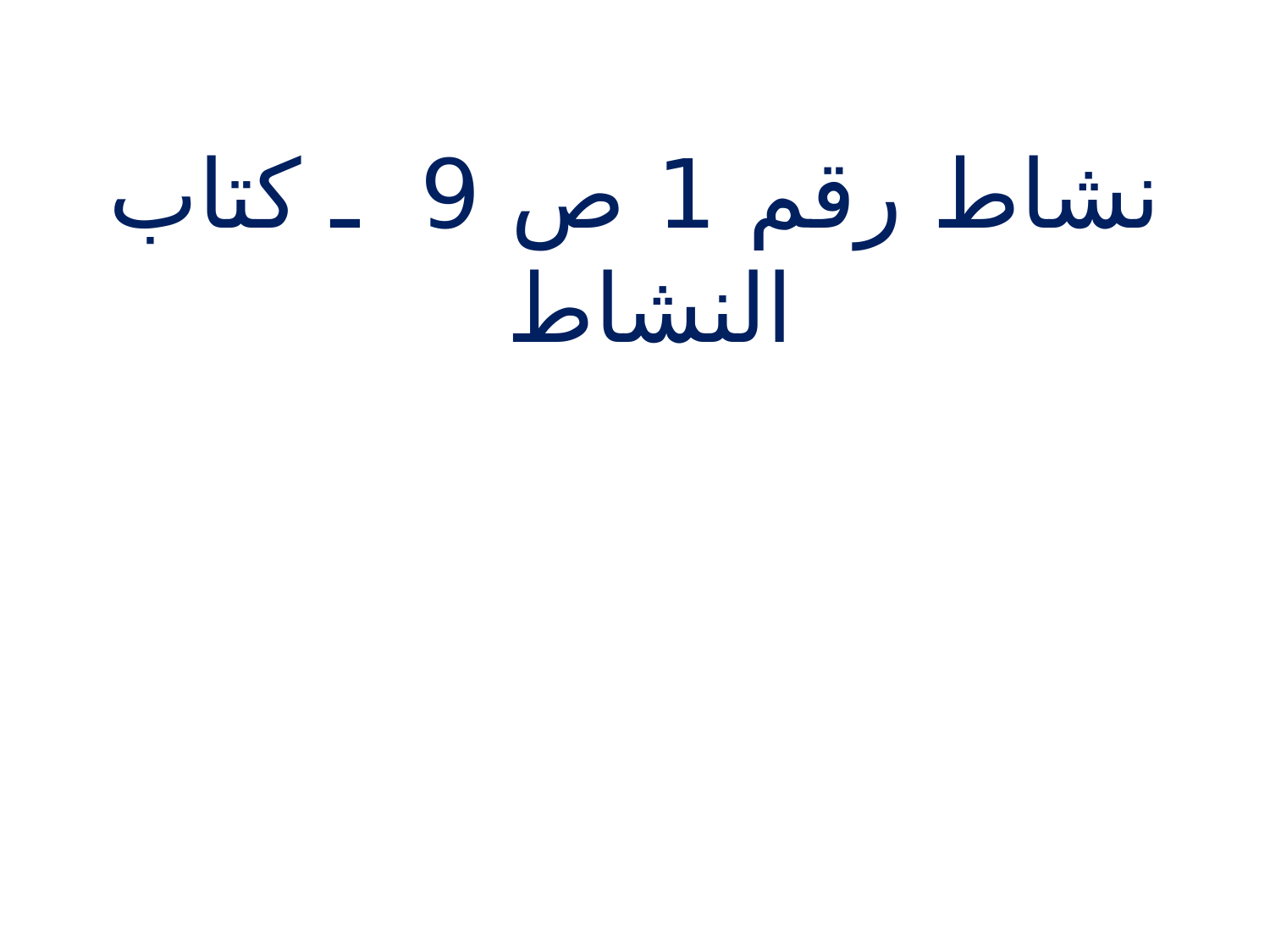

# نشاط رقم 1 ص 9  ـ كتاب النشاط